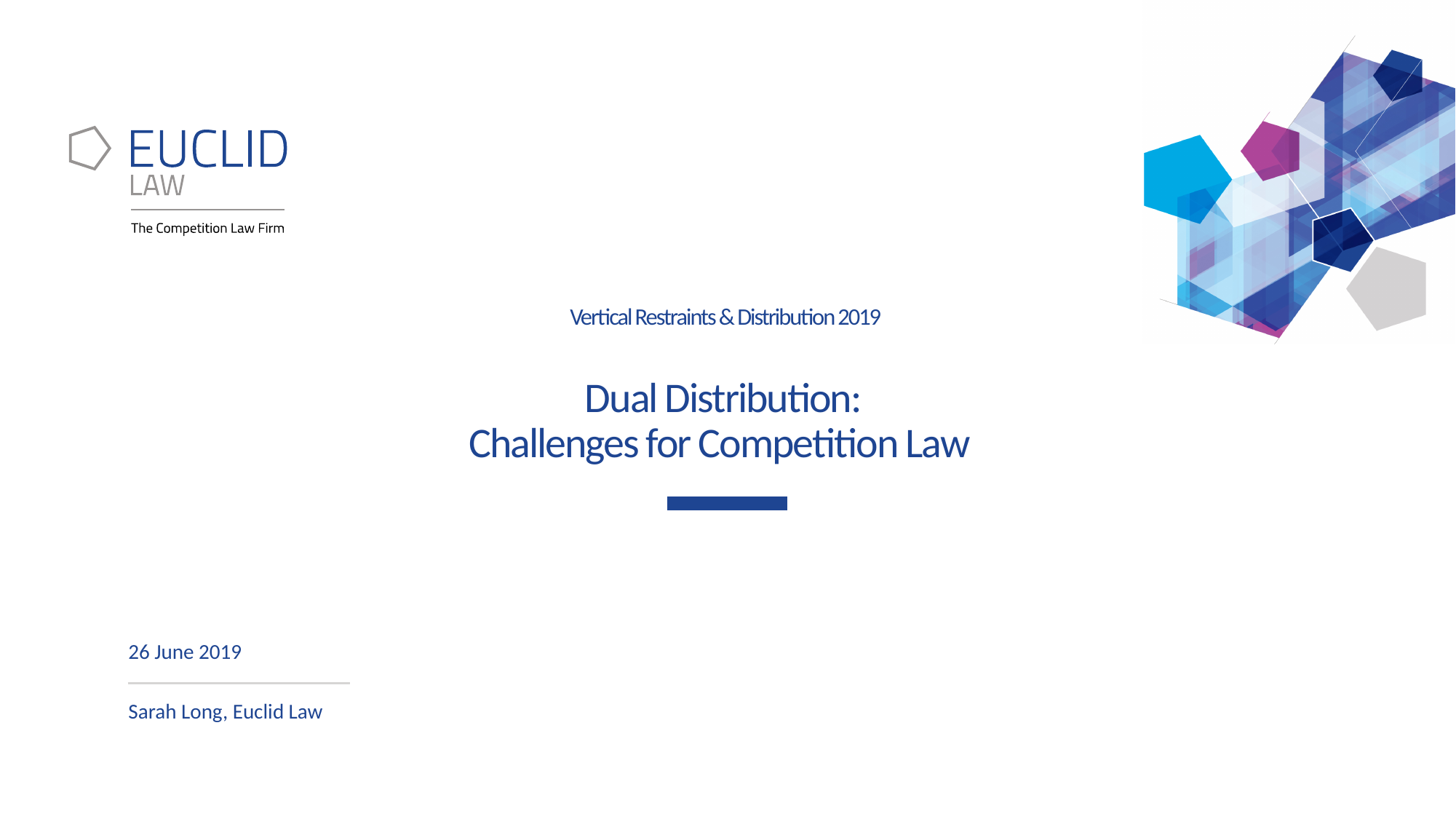

# Vertical Restraints & Distribution 2019 Dual Distribution: Challenges for Competition Law
26 June 2019
Sarah Long, Euclid Law